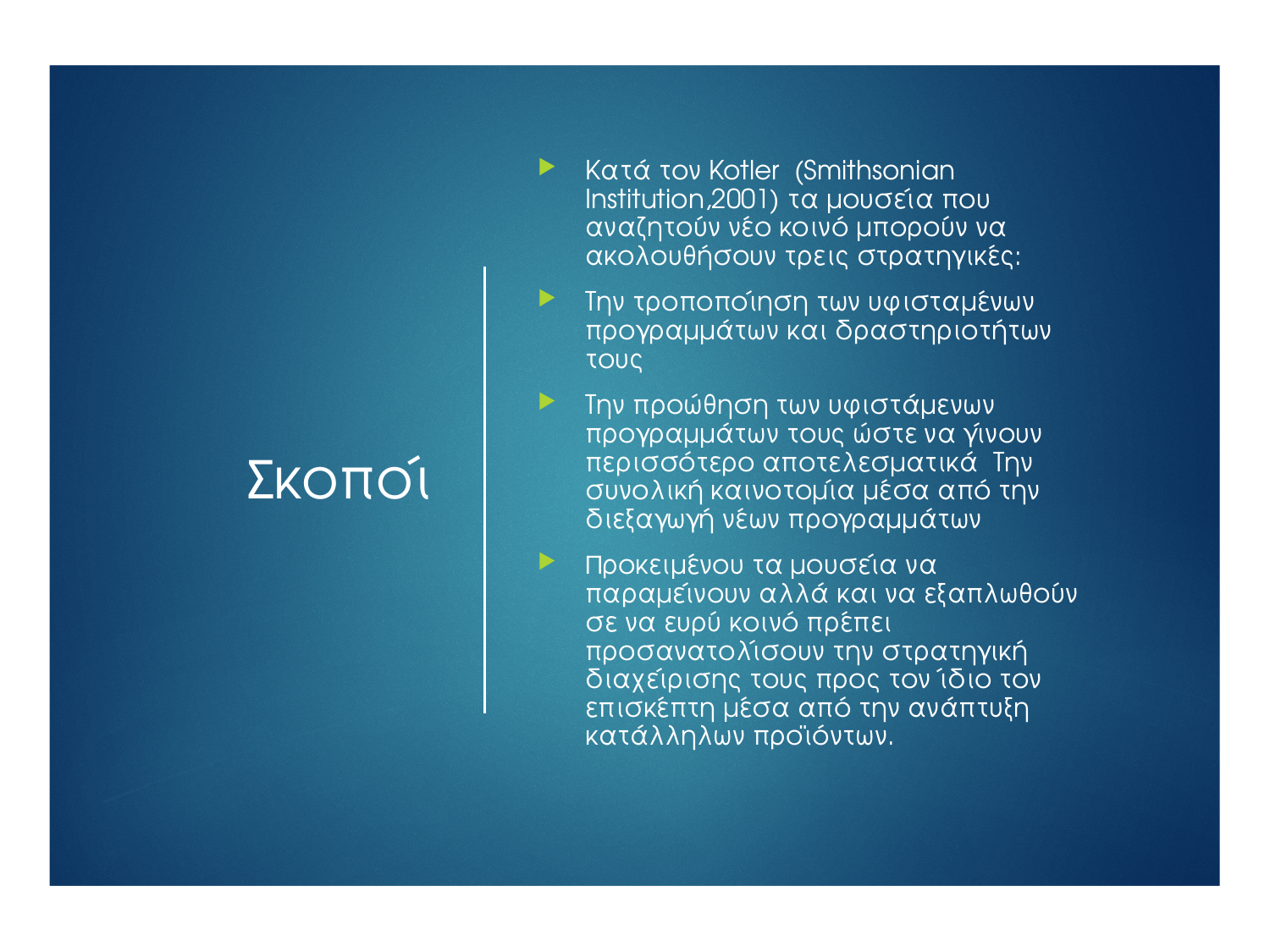

# Σκοποί
Κατά τον Kotler  (Smithsonian Institution,2001) τα μουσεία που αναζητούν νέο κοινό μπορούν να ακολουθήσουν τρεις στρατηγικές:
Την τροποποίηση των υφισταμένων προγραμμάτων και δραστηριοτήτων τους
Την προώθηση των υφιστάμενων προγραμμάτων τους ώστε να γίνουν περισσότερο αποτελεσματικά  Την συνολική καινοτομία μέσα από την διεξαγωγή νέων προγραμμάτων
Προκειμένου τα μουσεία να παραμείνουν αλλά και να εξαπλωθούν σε να ευρύ κοινό πρέπει προσανατολίσουν την στρατηγική διαχείρισης τους προς τον ίδιο τον επισκέπτη μέσα από την ανάπτυξη κατάλληλων προϊόντων.